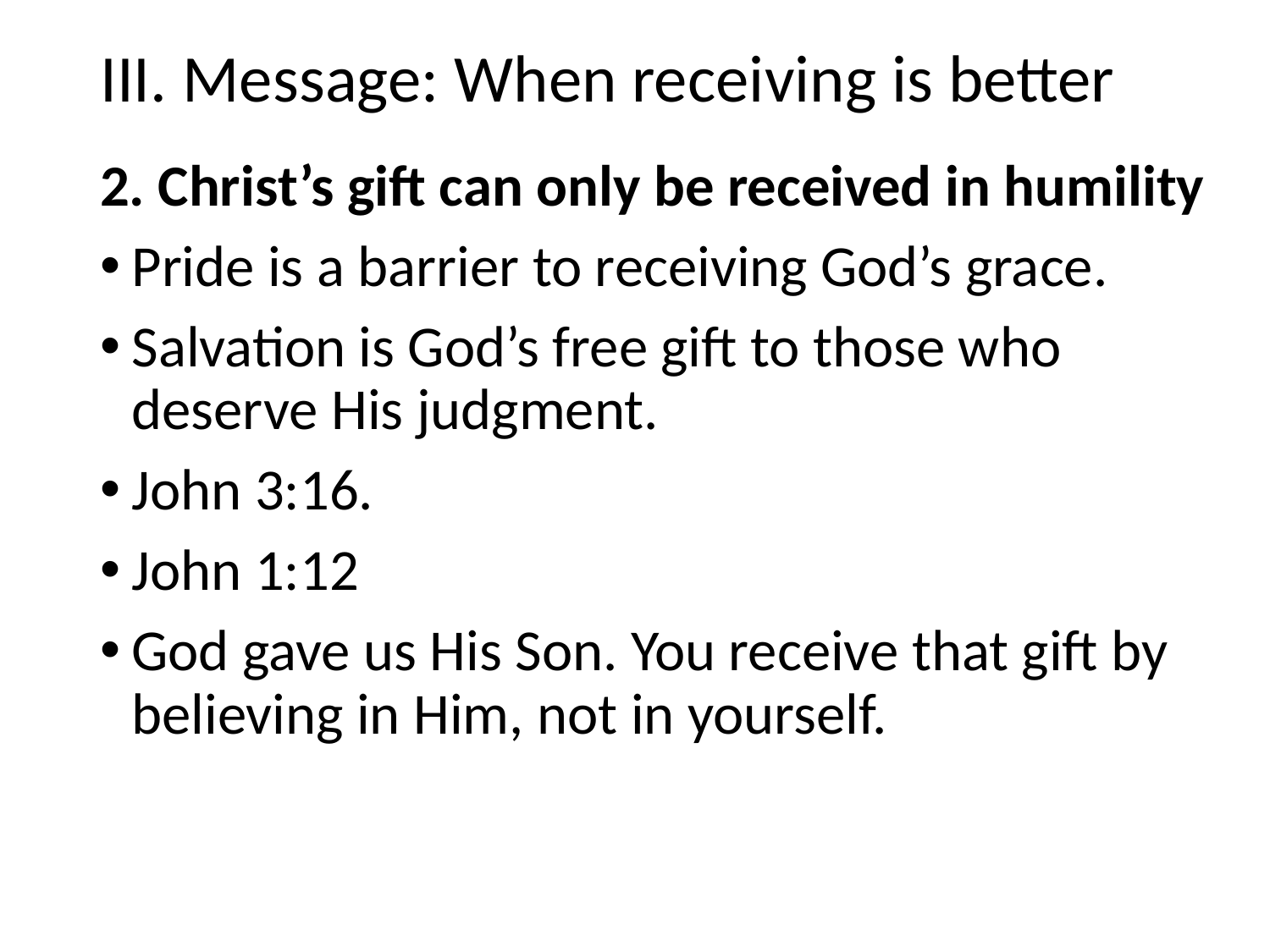

# III. Message: When receiving is better
2. Christ’s gift can only be received in humility
Pride is a barrier to receiving God’s grace.
Salvation is God’s free gift to those who deserve His judgment.
John 3:16.
John 1:12
God gave us His Son. You receive that gift by believing in Him, not in yourself.